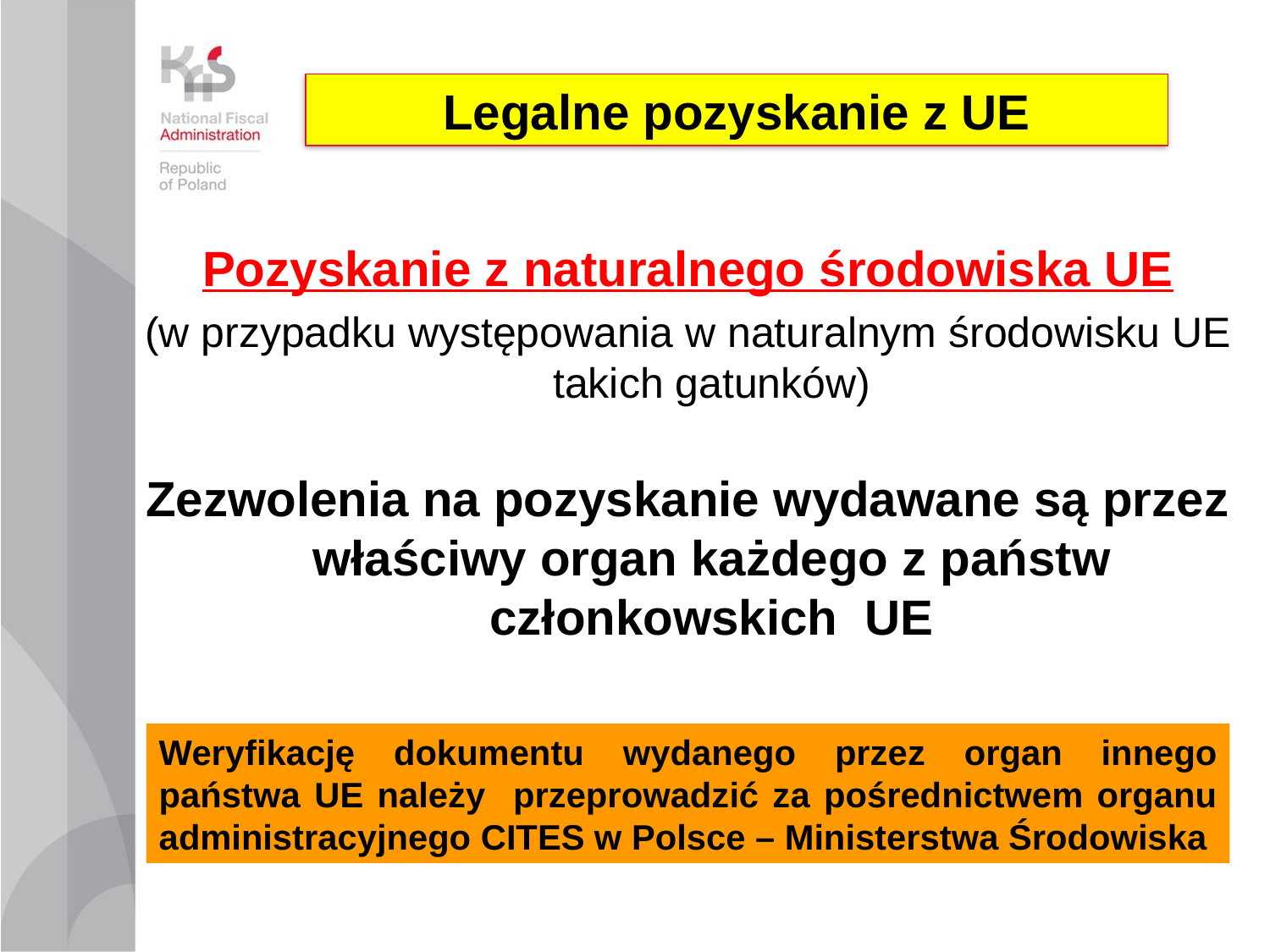

Legalne pozyskanie z UE
Pozyskanie z naturalnego środowiska UE
(w przypadku występowania w naturalnym środowisku UE takich gatunków)
Zezwolenia na pozyskanie wydawane są przez właściwy organ każdego z państw członkowskich  UE

Weryfikację dokumentu wydanego przez organ innego państwa UE należy  przeprowadzić za pośrednictwem organu administracyjnego CITES w Polsce – Ministerstwa Środowiska